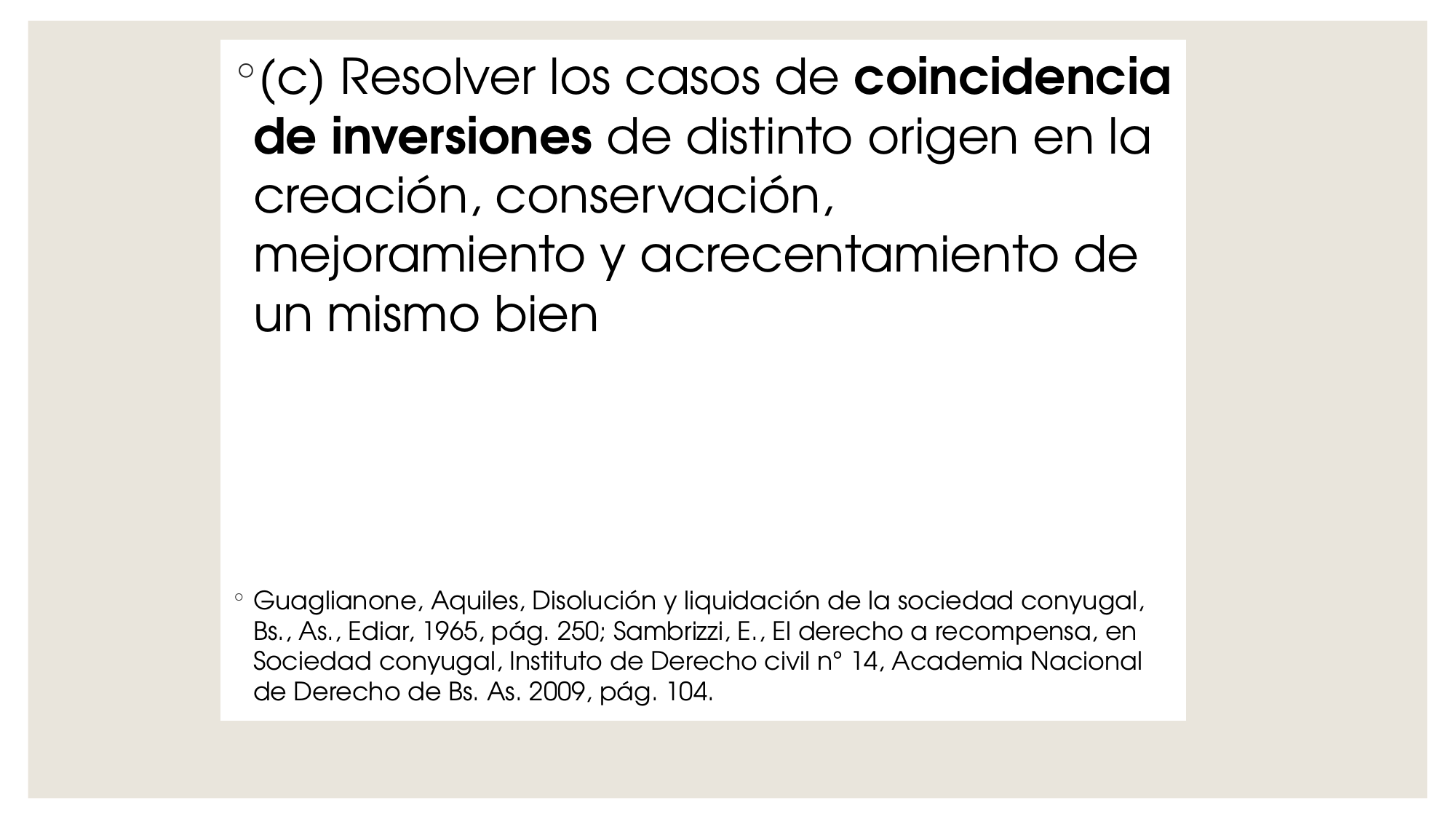

(c) Resolver los casos de coincidencia de inversiones de distinto origen en la creación, conservación, mejoramiento y acrecentamiento de un mismo bien

Guaglianone, Aquiles, Disolución y liquidación de la sociedad conyugal, Bs., As., Ediar, 1965, pág. 250; Sambrizzi, E., El derecho a recompensa, en Sociedad conyugal, Instituto de Derecho civil n° 14, Academia Nacional de Derecho de Bs. As. 2009, pág. 104.